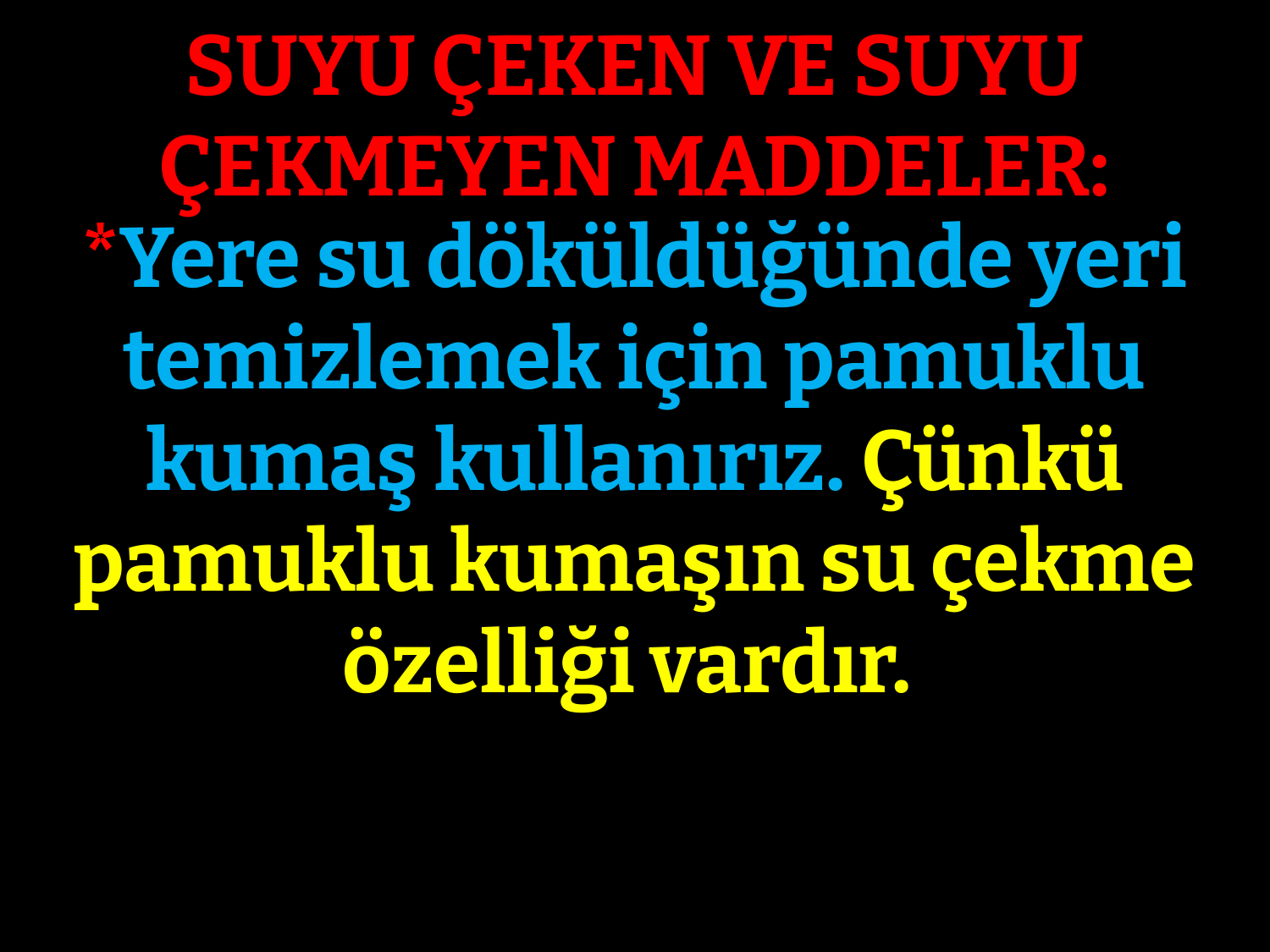

SUYU ÇEKEN VE SUYU ÇEKMEYEN MADDELER:
*Yere su döküldüğünde yeri temizlemek için pamuklu kumaş kullanırız. Çünkü pamuklu kumaşın su çekme özelliği vardır.
#